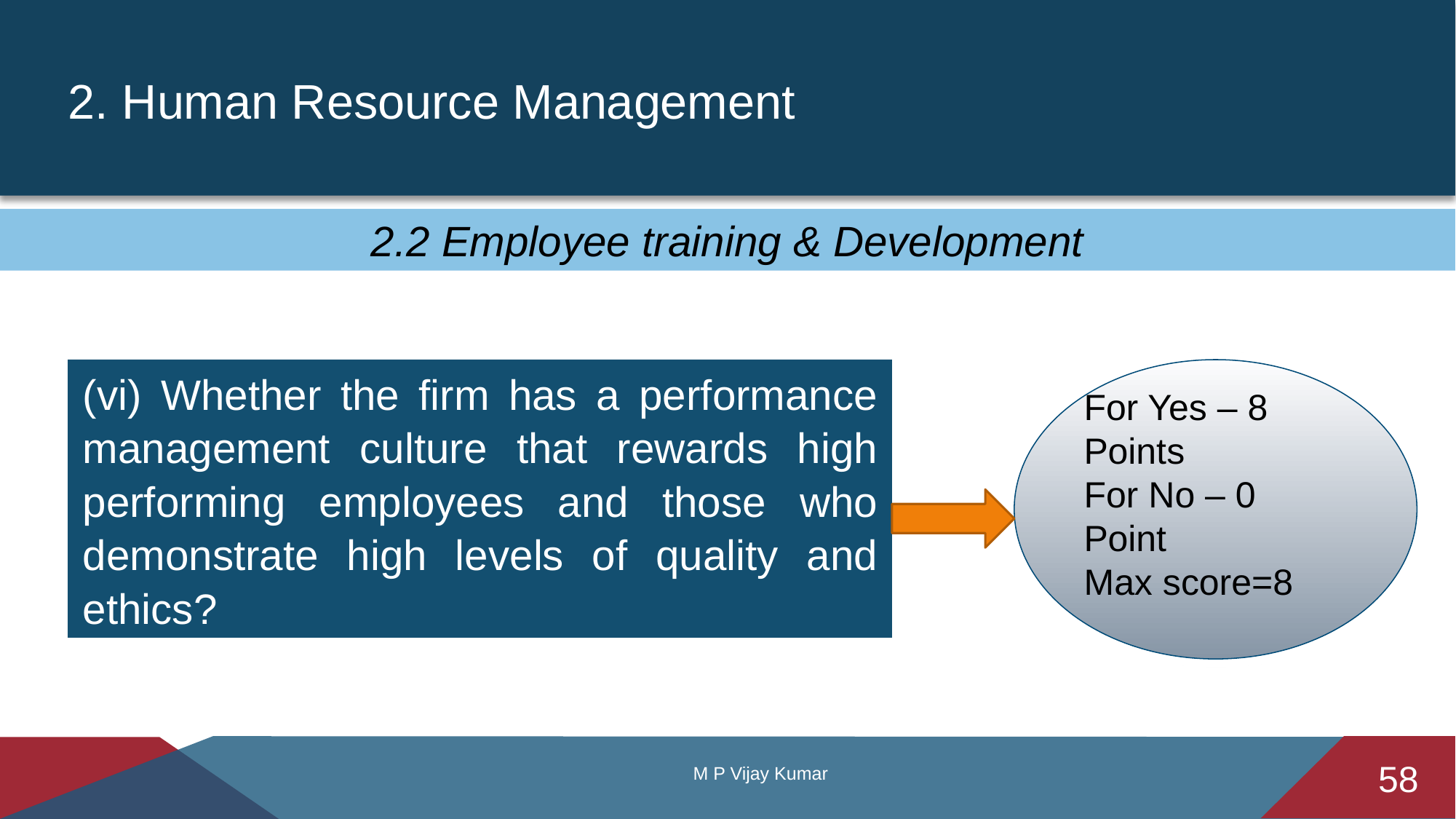

2. Human Resource Management
2.2 Employee training & Development
(vi) Whether the firm has a performance management culture that rewards high performing employees and those who demonstrate high levels of quality and ethics?
For Yes – 8 Points
For No – 0 Point
Max score=8